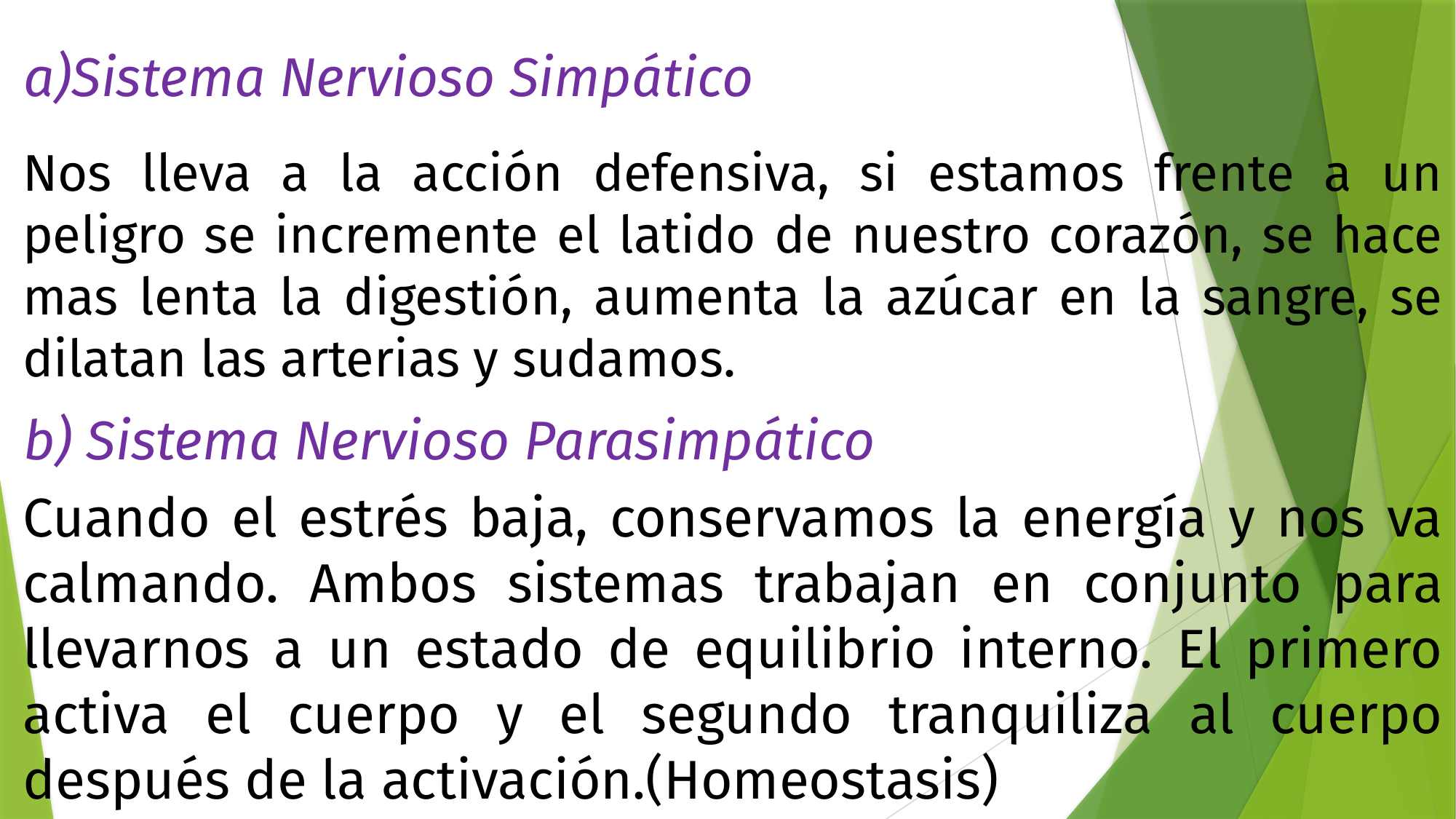

#
a)Sistema Nervioso Simpático
Nos lleva a la acción defensiva, si estamos frente a un peligro se incremente el latido de nuestro corazón, se hace mas lenta la digestión, aumenta la azúcar en la sangre, se dilatan las arterias y sudamos.
b) Sistema Nervioso Parasimpático
Cuando el estrés baja, conservamos la energía y nos va calmando. Ambos sistemas trabajan en conjunto para llevarnos a un estado de equilibrio interno. El primero activa el cuerpo y el segundo tranquiliza al cuerpo después de la activación.(Homeostasis)